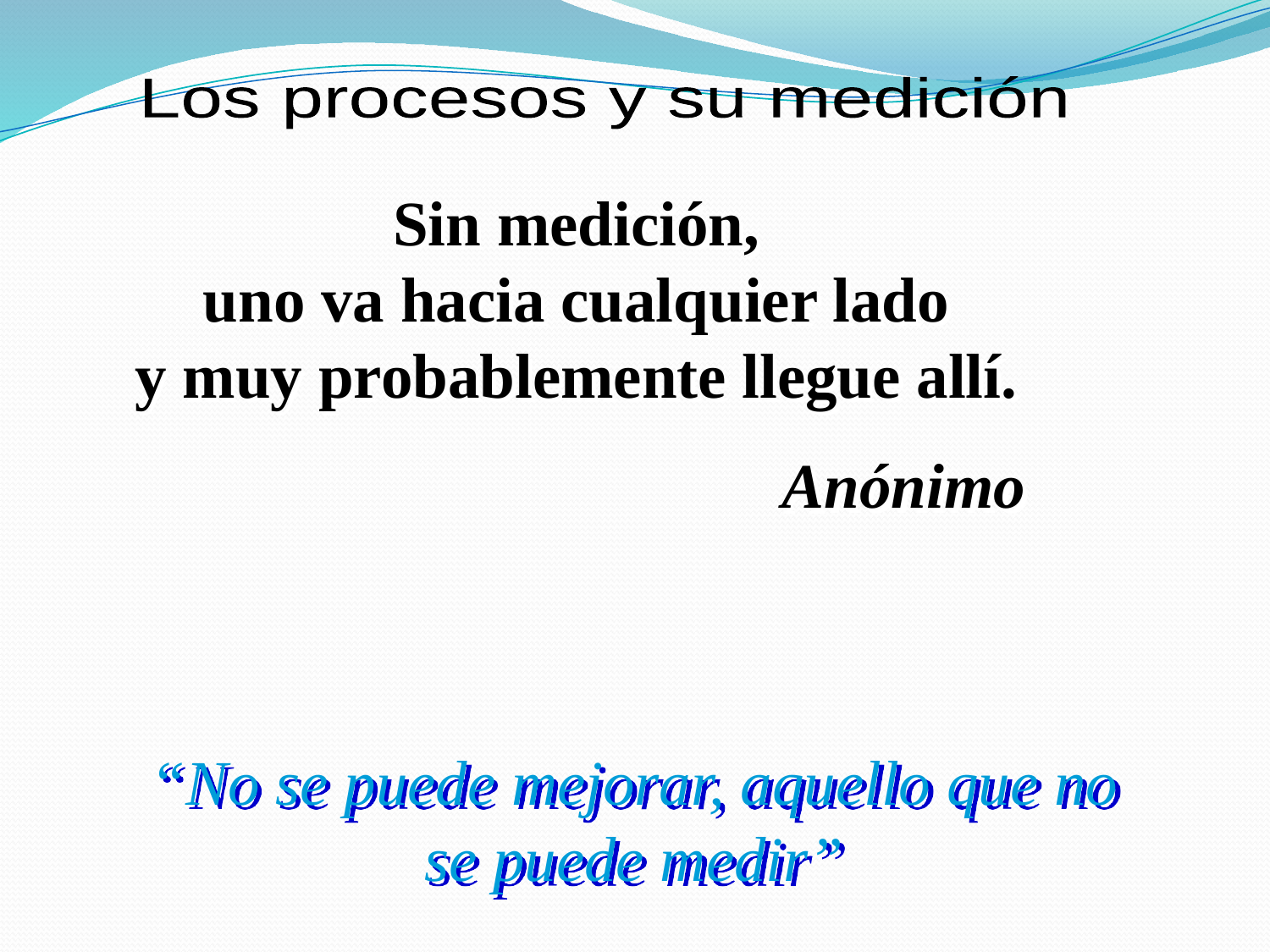

Los procesos y su medición
Sin medición,
uno va hacia cualquier lado
y muy probablemente llegue allí.

Anónimo
“No se puede mejorar, aquello que no se puede medir”